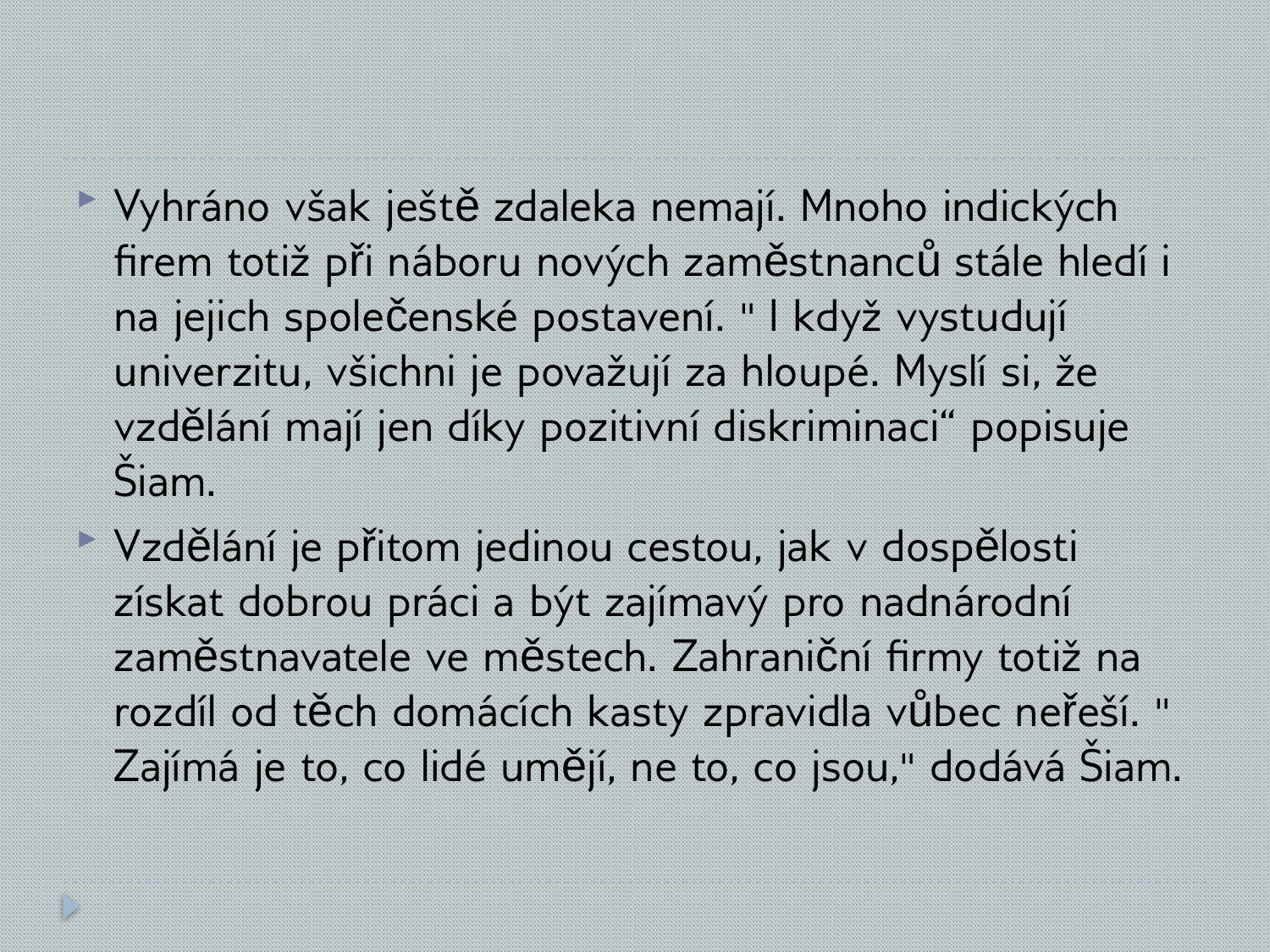

#
Vyhráno však ještě zdaleka nemají. Mnoho indických firem totiž při náboru nových zaměstnanců stále hledí i na jejich společenské postavení. " I když vystudují univerzitu, všichni je považují za hloupé. Myslí si, že vzdělání mají jen díky pozitivní diskriminaci“ popisuje Šiam.
Vzdělání je přitom jedinou cestou, jak v dospělosti získat dobrou práci a být zajímavý pro nadnárodní zaměstnavatele ve městech. Zahraniční firmy totiž na rozdíl od těch domácích kasty zpravidla vůbec neřeší. " Zajímá je to, co lidé umějí, ne to, co jsou," dodává Šiam.